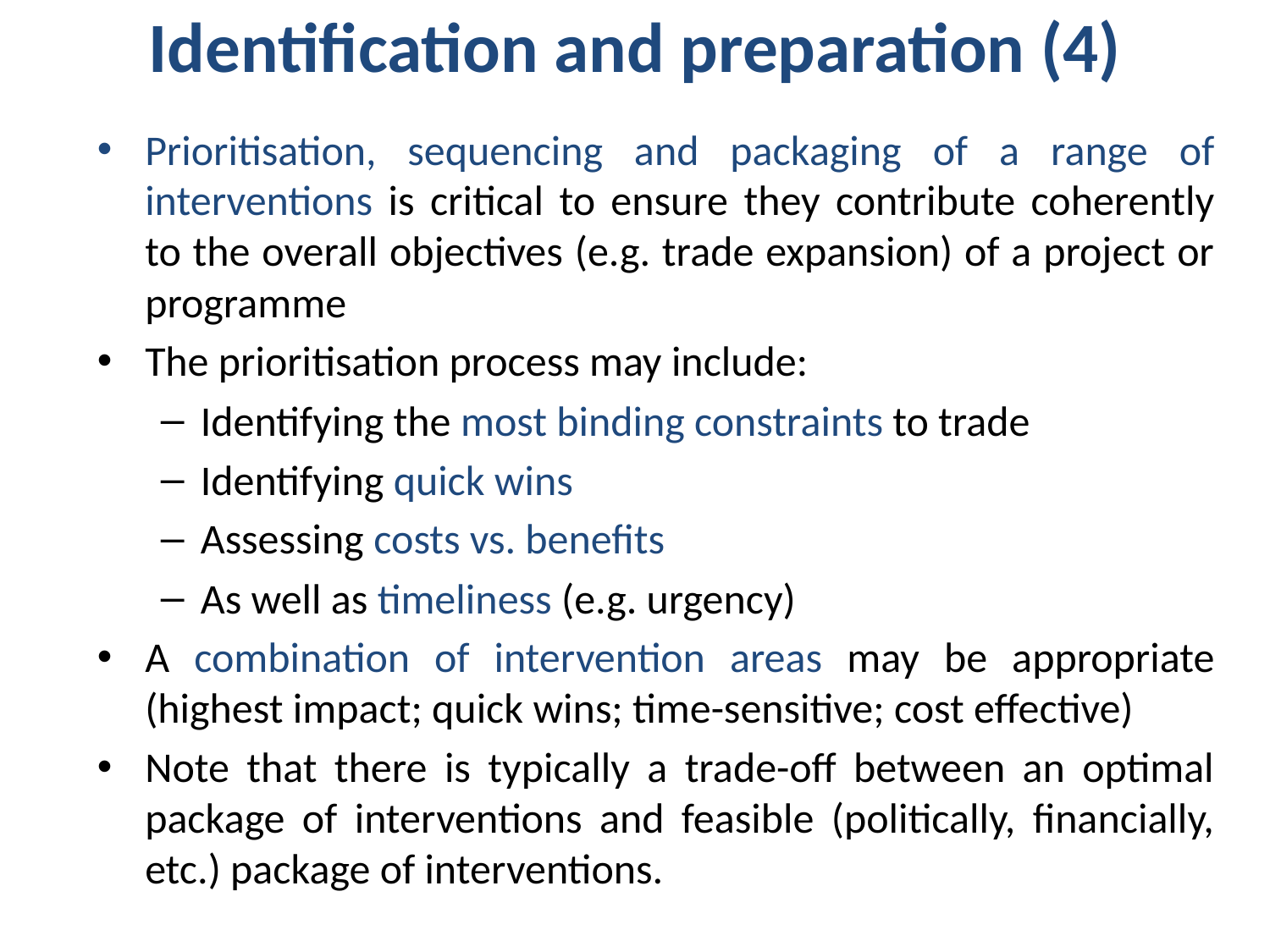

# Identification and preparation (4)
Prioritisation, sequencing and packaging of a range of interventions is critical to ensure they contribute coherently to the overall objectives (e.g. trade expansion) of a project or programme
The prioritisation process may include:
Identifying the most binding constraints to trade
Identifying quick wins
Assessing costs vs. benefits
As well as timeliness (e.g. urgency)
A combination of intervention areas may be appropriate (highest impact; quick wins; time-sensitive; cost effective)
Note that there is typically a trade-off between an optimal package of interventions and feasible (politically, financially, etc.) package of interventions.